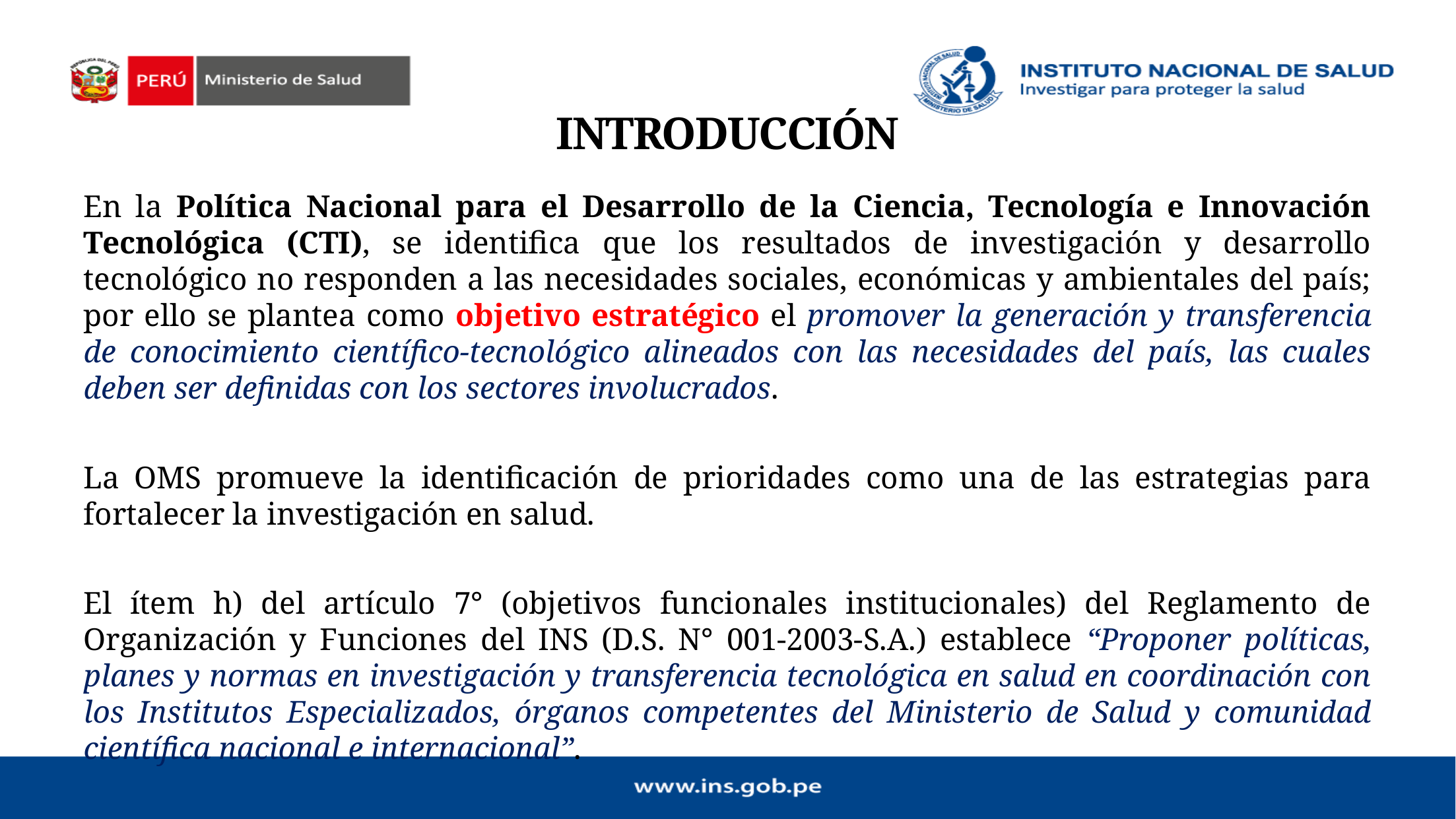

# INTRODUCCIÓN
En la Política Nacional para el Desarrollo de la Ciencia, Tecnología e Innovación Tecnológica (CTI), se identifica que los resultados de investigación y desarrollo tecnológico no responden a las necesidades sociales, económicas y ambientales del país; por ello se plantea como objetivo estratégico el promover la generación y transferencia de conocimiento científico-tecnológico alineados con las necesidades del país, las cuales deben ser definidas con los sectores involucrados.

La OMS promueve la identificación de prioridades como una de las estrategias para fortalecer la investigación en salud.

El ítem h) del artículo 7° (objetivos funcionales institucionales) del Reglamento de Organización y Funciones del INS (D.S. N° 001-2003-S.A.) establece “Proponer políticas, planes y normas en investigación y transferencia tecnológica en salud en coordinación con los Institutos Especializados, órganos competentes del Ministerio de Salud y comunidad científica nacional e internacional”.